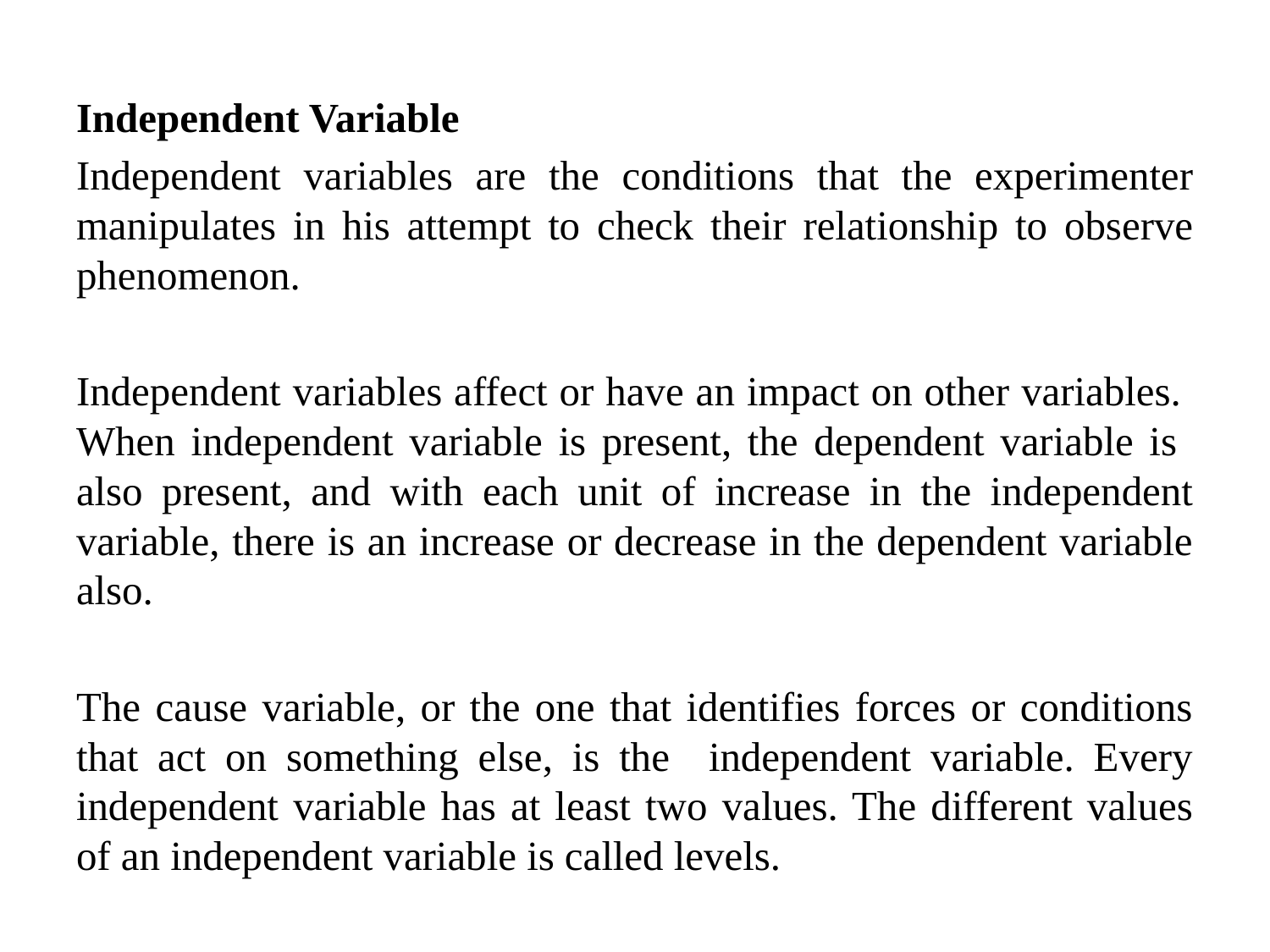

Independent Variable
Independent variables are the conditions that the experimenter manipulates in his attempt to check their relationship to observe phenomenon.

Independent variables affect or have an impact on other variables.  When independent variable is present, the dependent variable is  also present, and with each unit of increase in the independent variable, there is an increase or decrease in the dependent variable also.

The cause variable, or the one that identifies forces or conditions that act on something else, is the  independent variable. Every independent variable has at least two values. The different values of an independent variable is called levels.